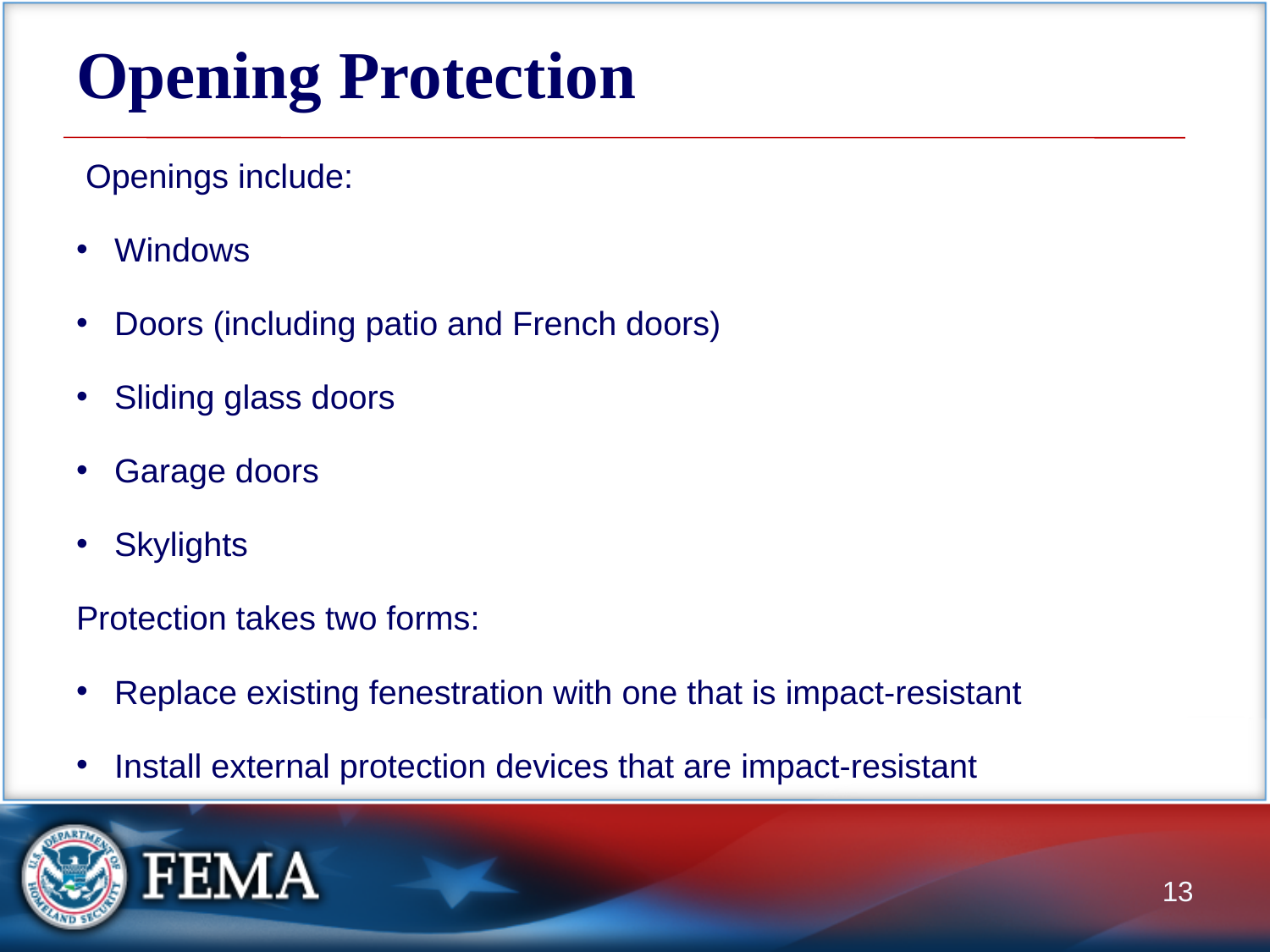

# Opening Protection
 Openings include:
Windows
Doors (including patio and French doors)
Sliding glass doors
Garage doors
Skylights
Protection takes two forms:
Replace existing fenestration with one that is impact-resistant
Install external protection devices that are impact-resistant
13